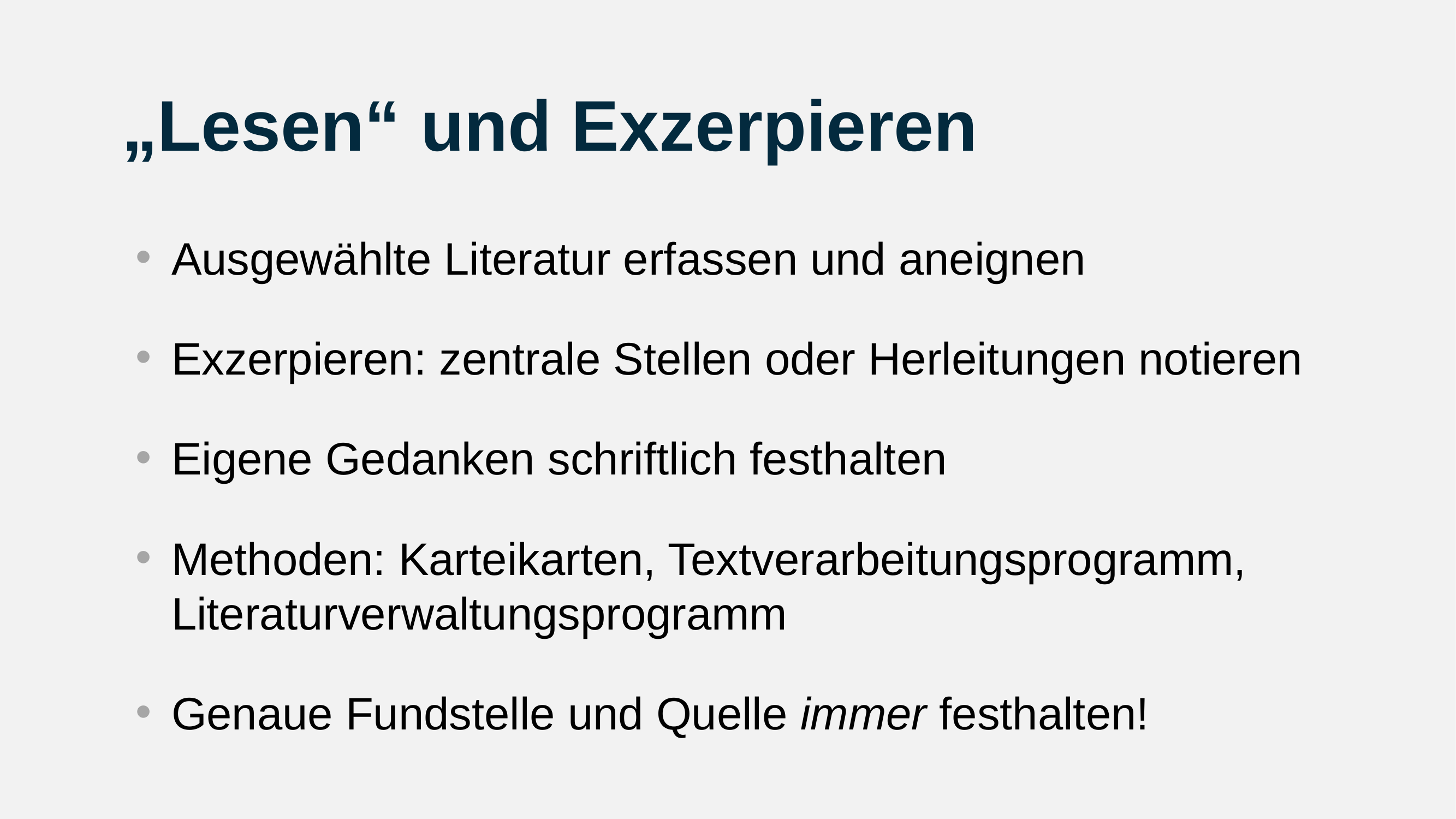

# „Lesen“ und Exzerpieren
Ausgewählte Literatur erfassen und aneignen
Exzerpieren: zentrale Stellen oder Herleitungen notieren
Eigene Gedanken schriftlich festhalten
Methoden: Karteikarten, Textverarbeitungsprogramm, Literaturverwaltungsprogramm
Genaue Fundstelle und Quelle immer festhalten!